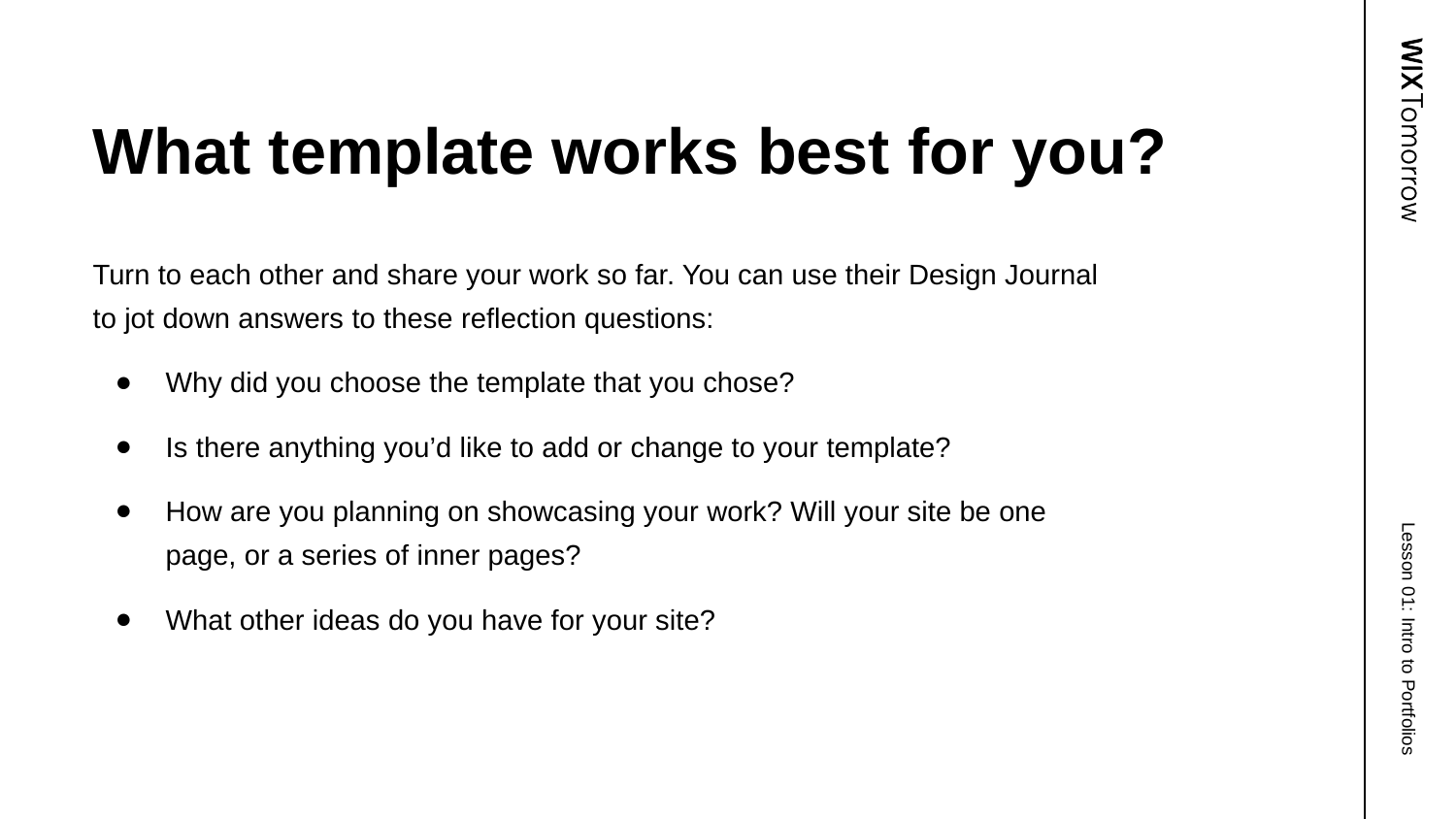

# What template works best for you?

Turn to each other and share your work so far. You can use their Design Journal to jot down answers to these reflection questions:
Why did you choose the template that you chose?
Is there anything you’d like to add or change to your template?
How are you planning on showcasing your work? Will your site be one page, or a series of inner pages?
What other ideas do you have for your site?